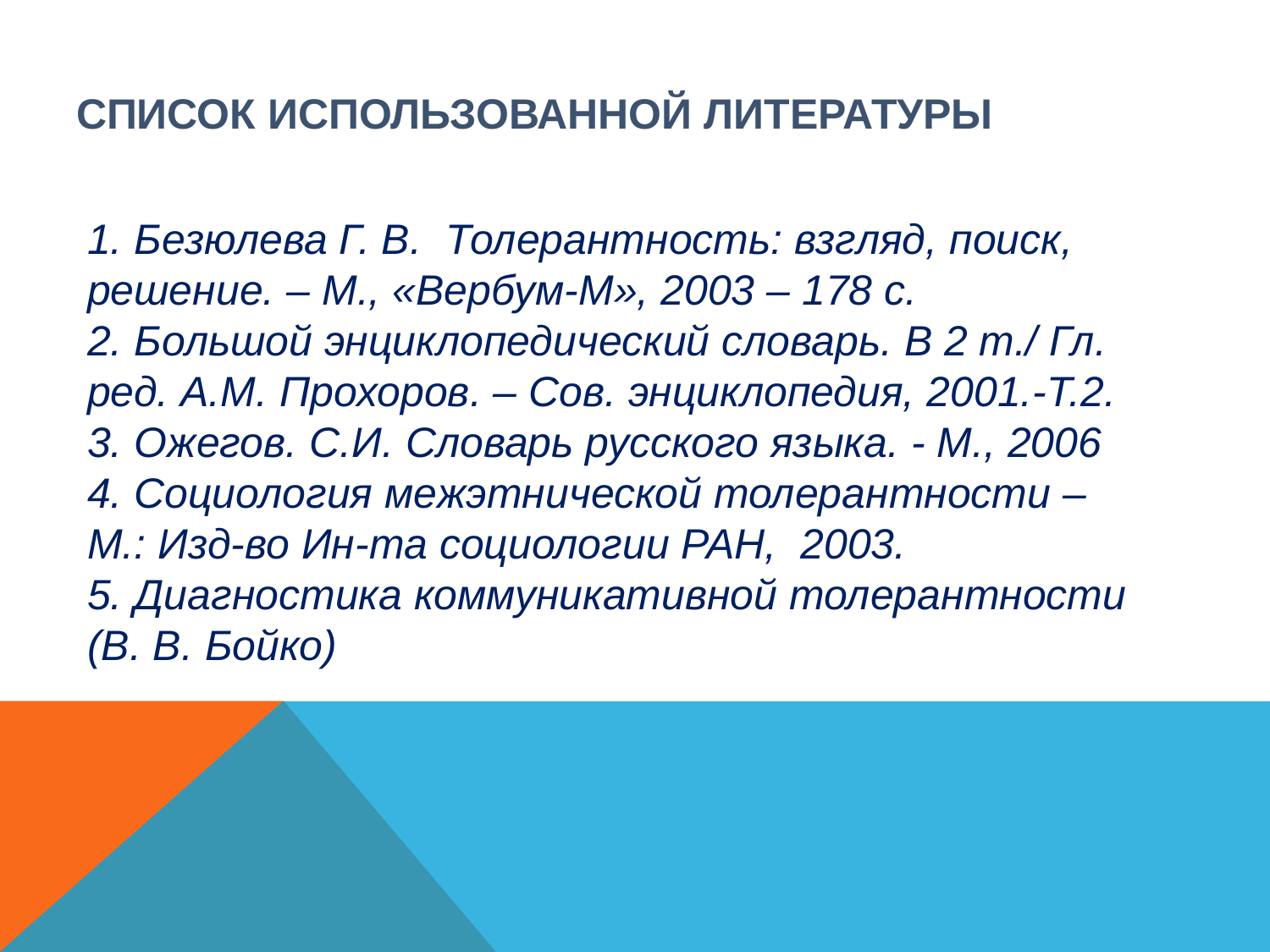

# Список использованной литературы
1. Безюлева Г. В.  Толерантность: взгляд, поиск, решение. – М., «Вербум-М», 2003 – 178 с.
2. Большой энциклопедический словарь. В 2 т./ Гл. ред. А.М. Прохоров. – Сов. энциклопедия, 2001.-Т.2.
3. Ожегов. С.И. Словарь русского языка. - М., 2006
4. Социология межэтнической толерантности – М.: Изд-во Ин-та социологии РАН,  2003.
5. Диагностика коммуникативной толерантности (В. В. Бойко)